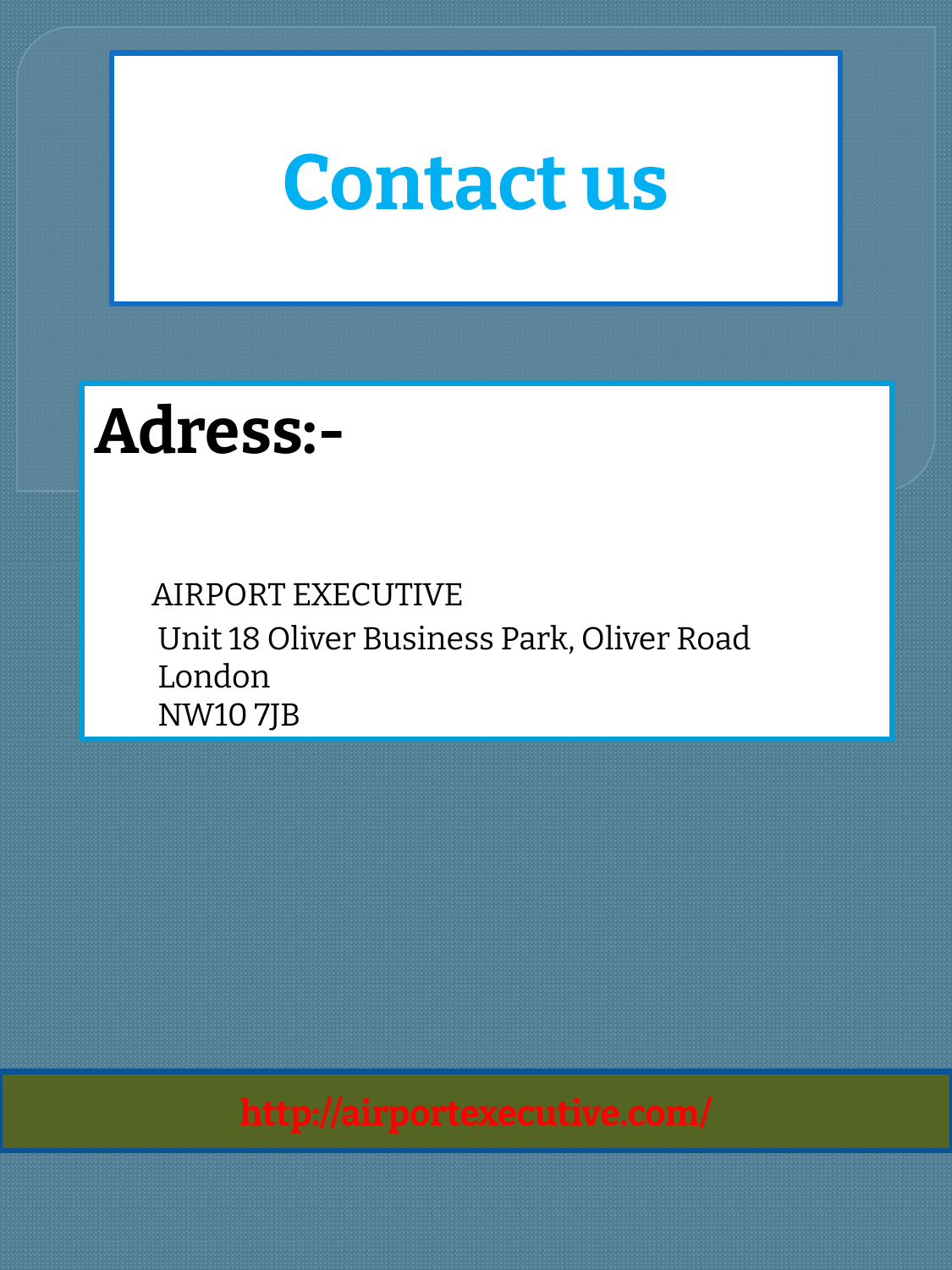

Contact us
Adress:-

     AIRPORT EXECUTIVE
          Unit 18 Oliver Business Park, Oliver Road
          London
          NW10 7JB
http://airportexecutive.com/